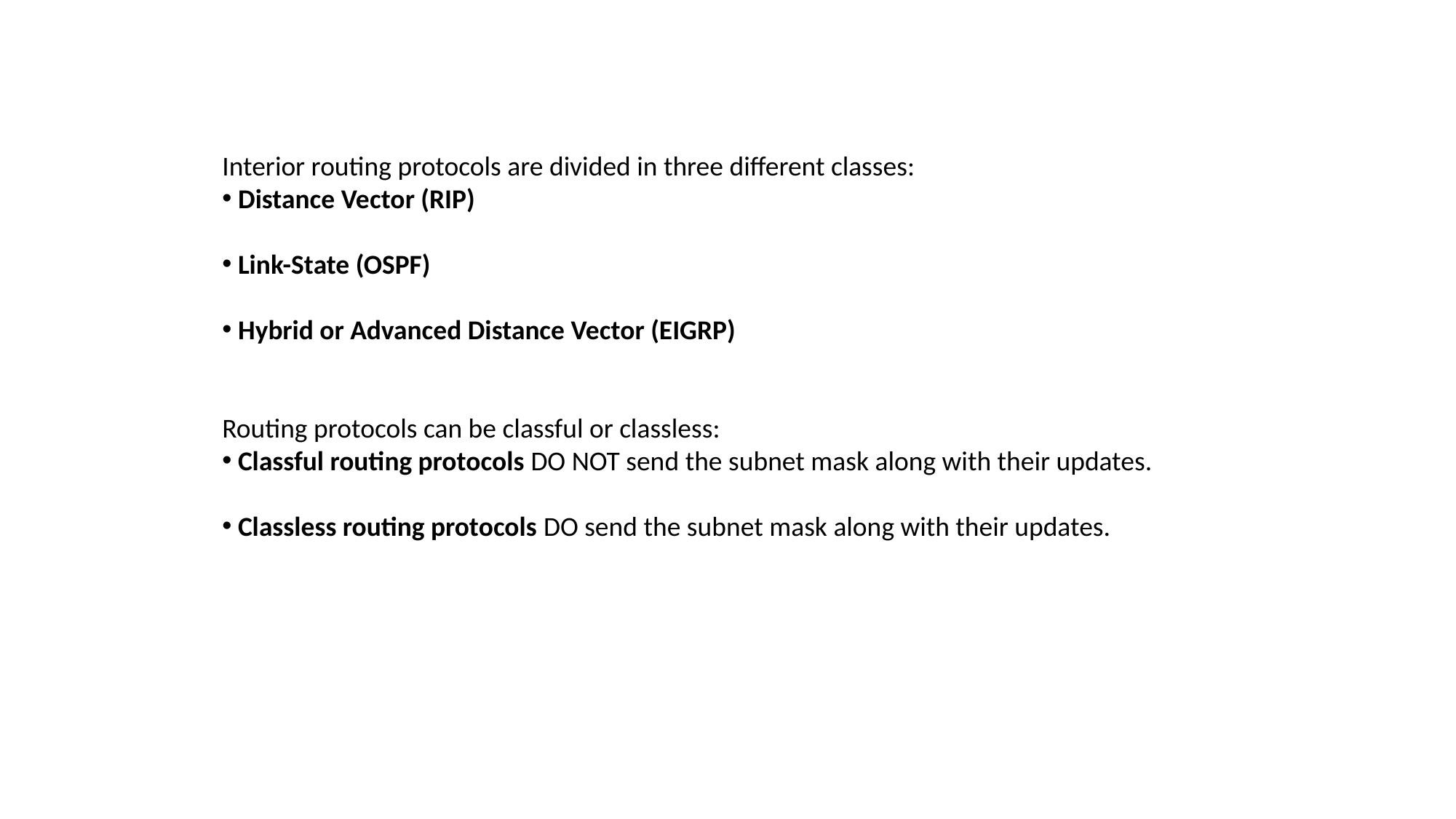

Interior routing protocols are divided in three different classes:
 Distance Vector (RIP)

 Link-State (OSPF)

 Hybrid or Advanced Distance Vector (EIGRP)

Routing protocols can be classful or classless:
 Classful routing protocols DO NOT send the subnet mask along with their updates.

 Classless routing protocols DO send the subnet mask along with their updates.